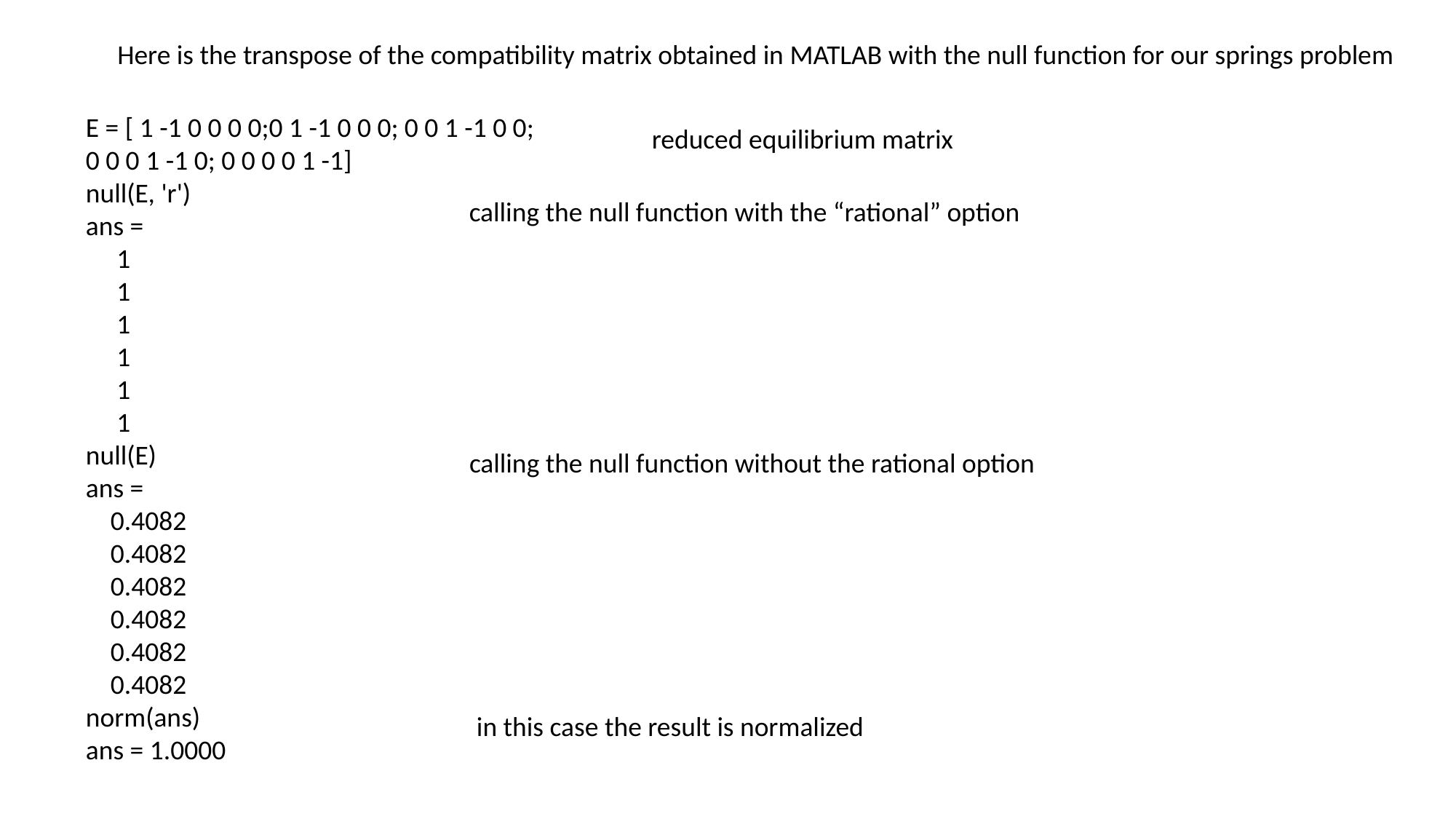

Here is the transpose of the compatibility matrix obtained in MATLAB with the null function for our springs problem

E = [ 1 -1 0 0 0 0;0 1 -1 0 0 0; 0 0 1 -1 0 0;
0 0 0 1 -1 0; 0 0 0 0 1 -1]
null(E, 'r')
ans =
     1
     1
     1
     1
     1
     1
null(E)
ans =
    0.4082
    0.4082
    0.4082
    0.4082
    0.4082
    0.4082
norm(ans)
ans = 1.0000

reduced equilibrium matrix
calling the null function with the “rational” option
calling the null function without the rational option
in this case the result is normalized